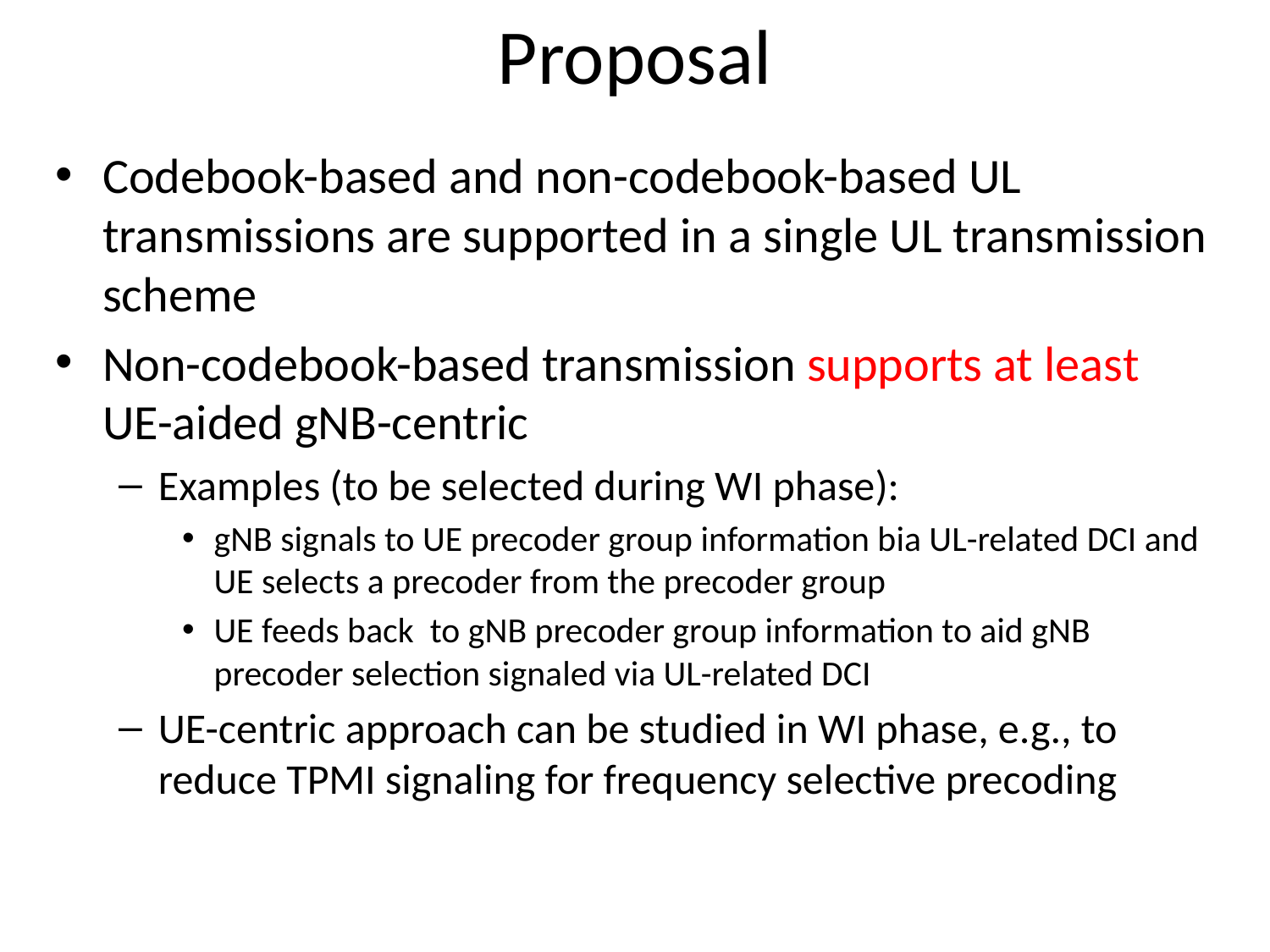

# Proposal
Codebook-based and non-codebook-based UL transmissions are supported in a single UL transmission scheme
Non-codebook-based transmission supports at least UE-aided gNB-centric
Examples (to be selected during WI phase):
gNB signals to UE precoder group information bia UL-related DCI and UE selects a precoder from the precoder group
UE feeds back  to gNB precoder group information to aid gNB precoder selection signaled via UL-related DCI
UE-centric approach can be studied in WI phase, e.g., to reduce TPMI signaling for frequency selective precoding